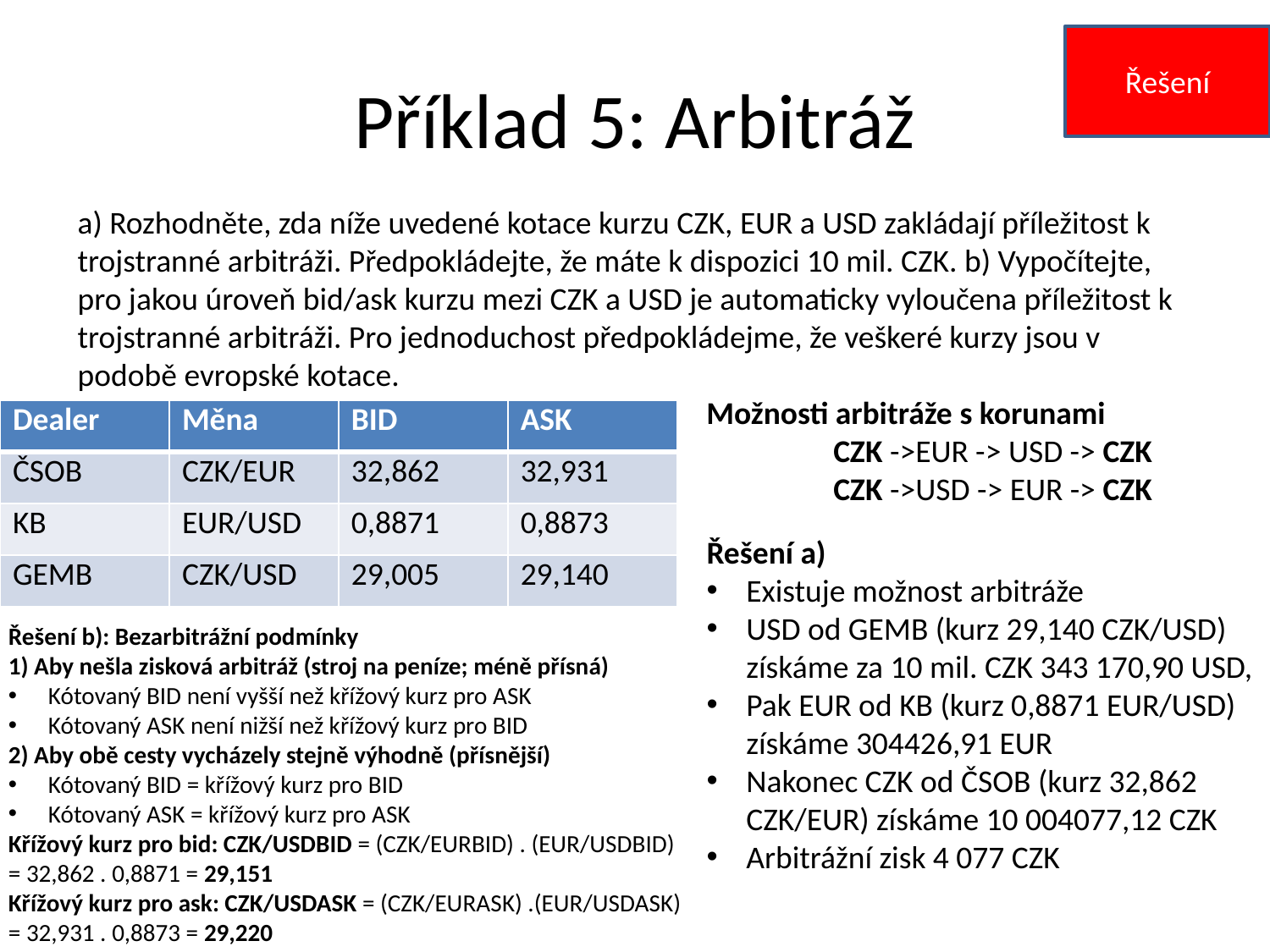

Řešení
# Příklad 5: Arbitráž
a) Rozhodněte, zda níže uvedené kotace kurzu CZK, EUR a USD zakládají příležitost k trojstranné arbitráži. Předpokládejte, že máte k dispozici 10 mil. CZK. b) Vypočítejte, pro jakou úroveň bid/ask kurzu mezi CZK a USD je automaticky vyloučena příležitost k trojstranné arbitráži. Pro jednoduchost předpokládejme, že veškeré kurzy jsou v podobě evropské kotace.
Možnosti arbitráže s korunami
	CZK ->EUR -> USD -> CZK
	CZK ->USD -> EUR -> CZK
| Dealer | Měna | BID | ASK |
| --- | --- | --- | --- |
| ČSOB | CZK/EUR | 32,862 | 32,931 |
| KB | EUR/USD | 0,8871 | 0,8873 |
| GEMB | CZK/USD | 29,005 | 29,140 |
Řešení a)
Existuje možnost arbitráže
USD od GEMB (kurz 29,140 CZK/USD) získáme za 10 mil. CZK 343 170,90 USD,
Pak EUR od KB (kurz 0,8871 EUR/USD) získáme 304426,91 EUR
Nakonec CZK od ČSOB (kurz 32,862 CZK/EUR) získáme 10 004077,12 CZK
Arbitrážní zisk 4 077 CZK
Řešení b): Bezarbitrážní podmínky
1) Aby nešla zisková arbitráž (stroj na peníze; méně přísná)
Kótovaný BID není vyšší než křížový kurz pro ASK
Kótovaný ASK není nižší než křížový kurz pro BID
2) Aby obě cesty vycházely stejně výhodně (přísnější)
Kótovaný BID = křížový kurz pro BID
Kótovaný ASK = křížový kurz pro ASK
Křížový kurz pro bid: CZK/USDBID = (CZK/EURBID) . (EUR/USDBID) = 32,862 . 0,8871 = 29,151
Křížový kurz pro ask: CZK/USDASK = (CZK/EURASK) .(EUR/USDASK) = 32,931 . 0,8873 = 29,220